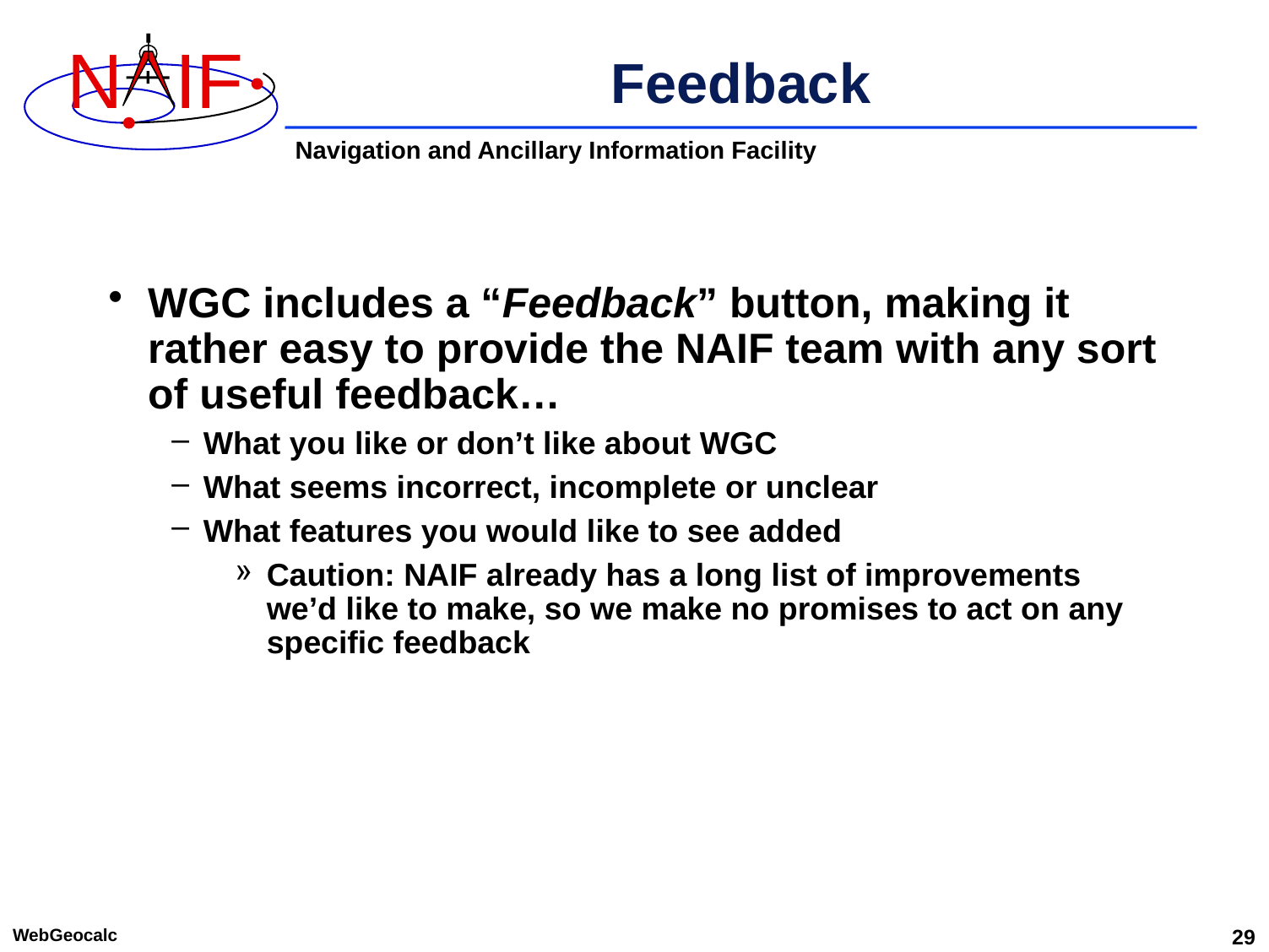

# Feedback
WGC includes a “Feedback” button, making it rather easy to provide the NAIF team with any sort of useful feedback…
What you like or don’t like about WGC
What seems incorrect, incomplete or unclear
What features you would like to see added
Caution: NAIF already has a long list of improvements we’d like to make, so we make no promises to act on any specific feedback
WebGeocalc
29